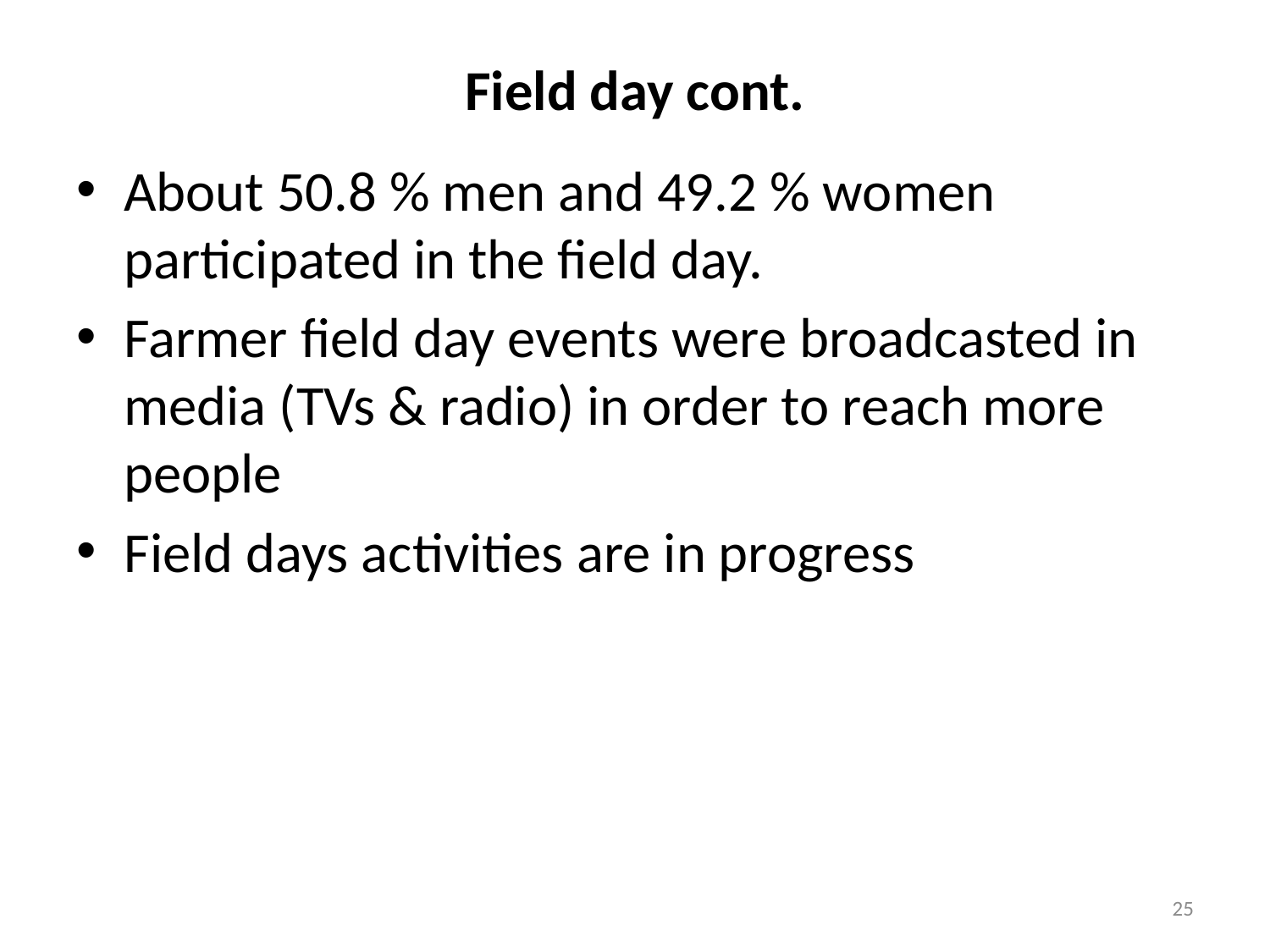

# Field day cont.
About 50.8 % men and 49.2 % women participated in the field day.
Farmer field day events were broadcasted in media (TVs & radio) in order to reach more people
Field days activities are in progress
25